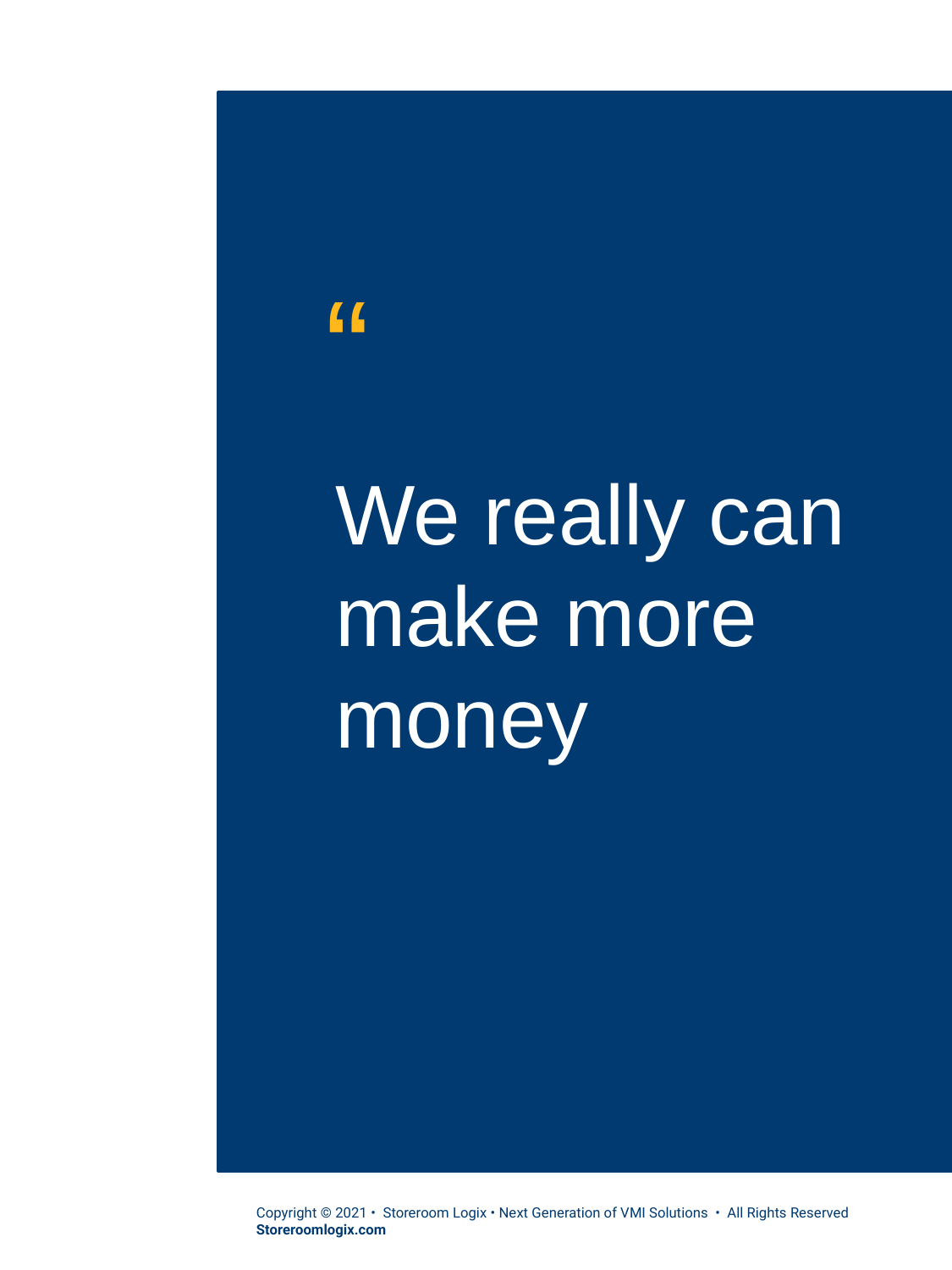

We really can make more money this way

“